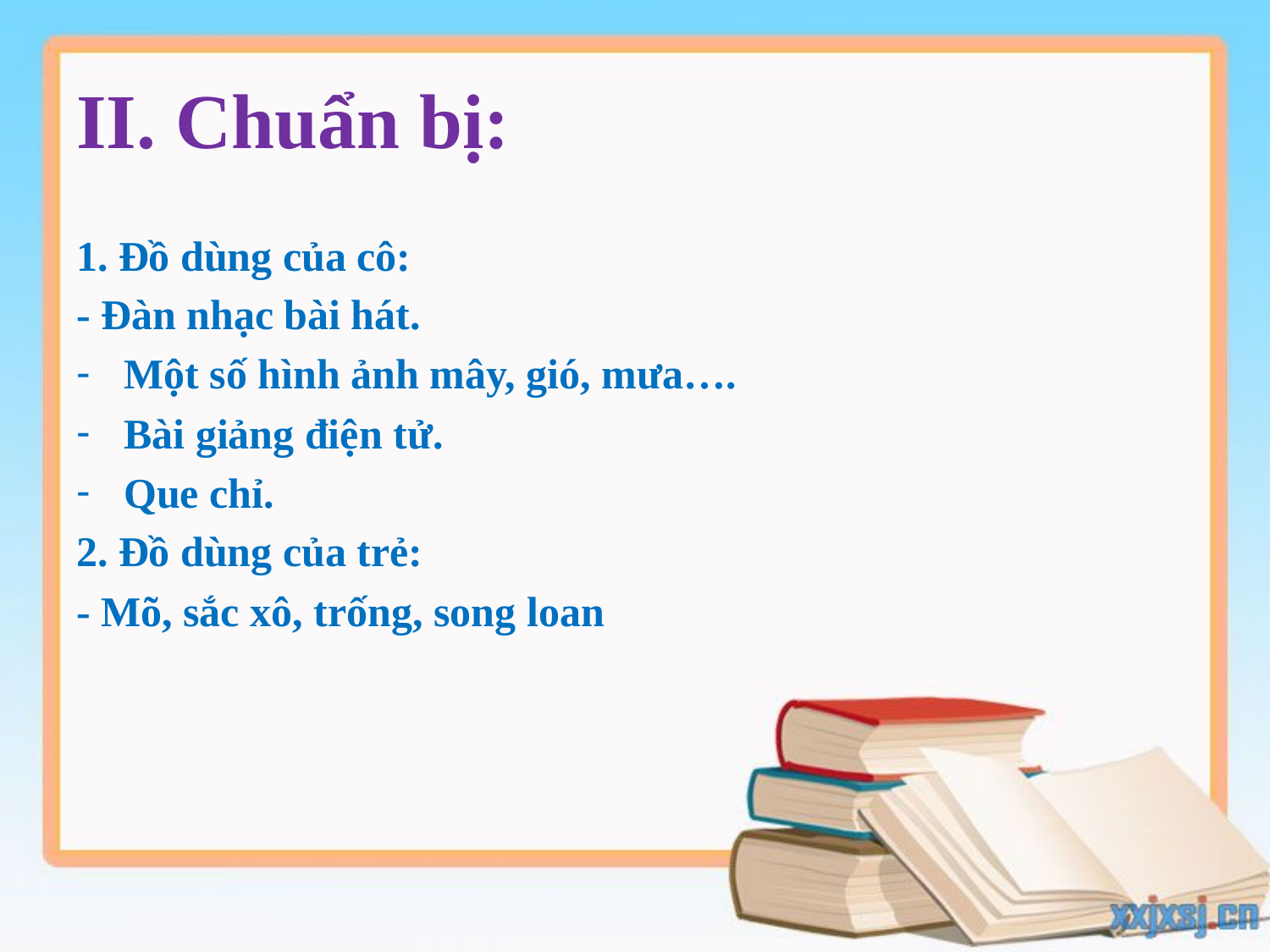

# II. Chuẩn bị:
1. Đồ dùng của cô:
- Đàn nhạc bài hát.
Một số hình ảnh mây, gió, mưa….
Bài giảng điện tử.
Que chỉ.
2. Đồ dùng của trẻ:
- Mõ, sắc xô, trống, song loan